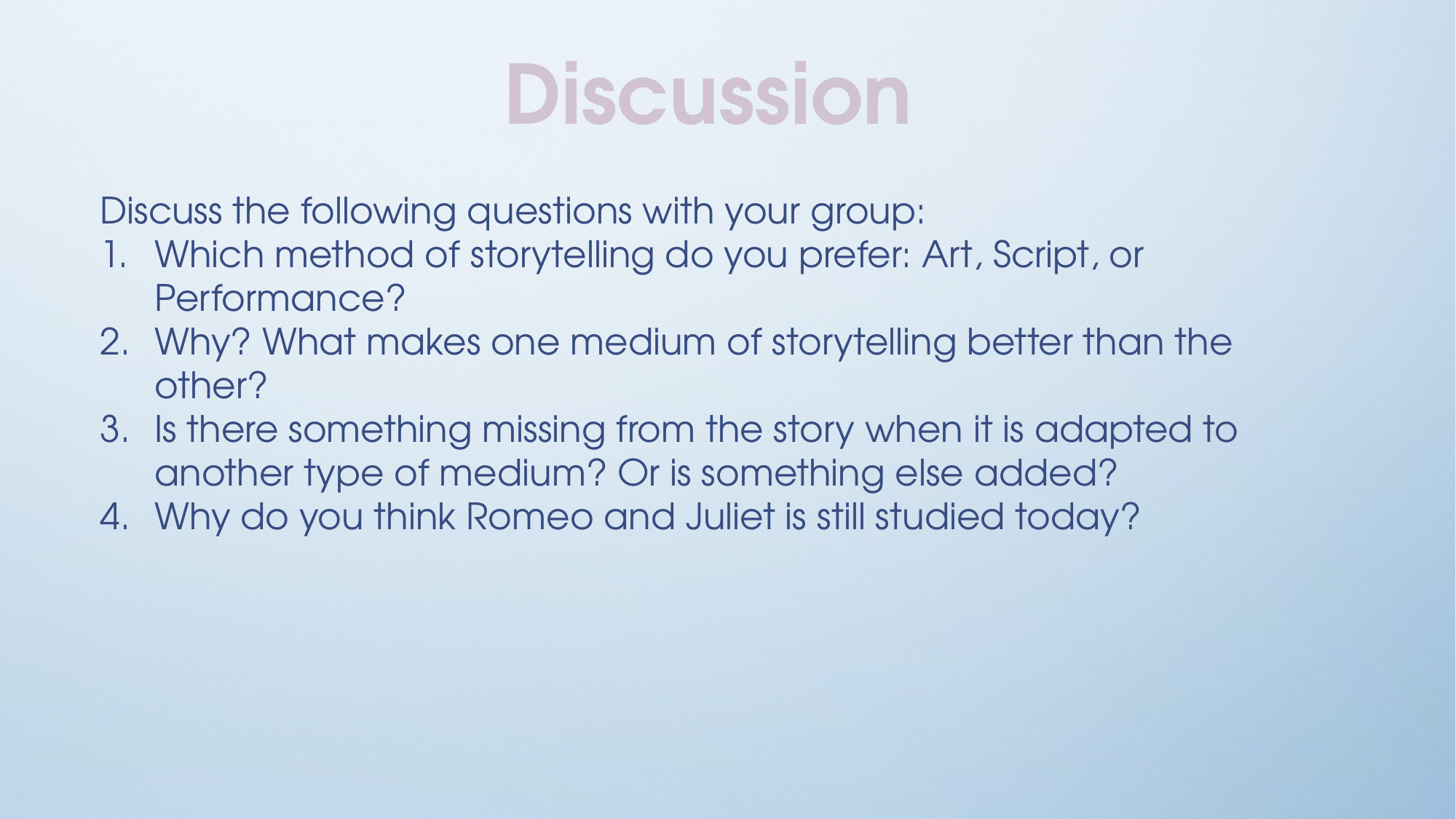

Discussion
Discuss the following questions with your group:
Which method of storytelling do you prefer: Art, Script, or Performance?
Why? What makes one medium of storytelling better than the other?
Is there something missing from the story when it is adapted to another type of medium? Or is something else added?
Why do you think Romeo and Juliet is still studied today?